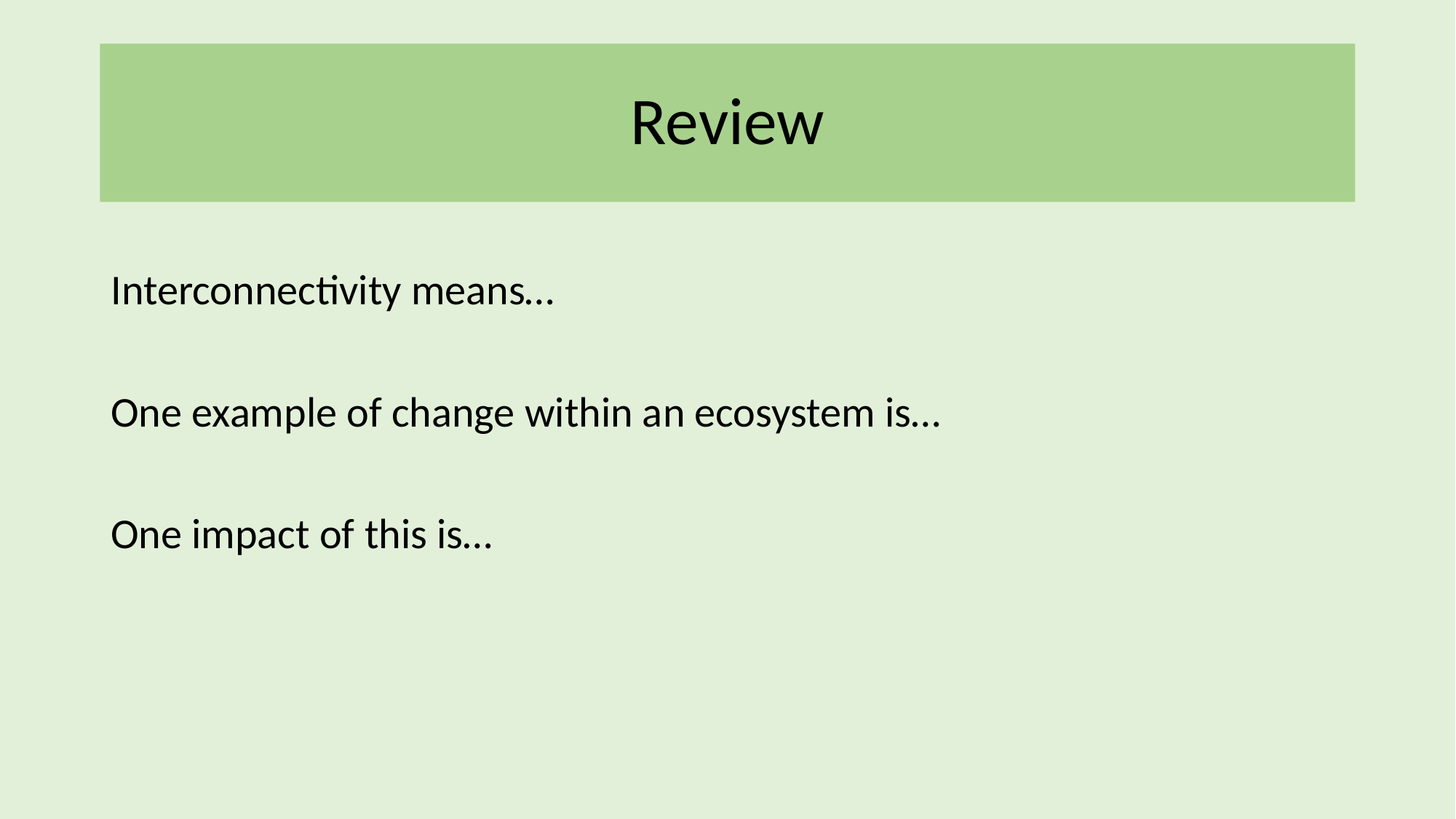

# Review
Interconnectivity means…

One example of change within an ecosystem is…

One impact of this is…